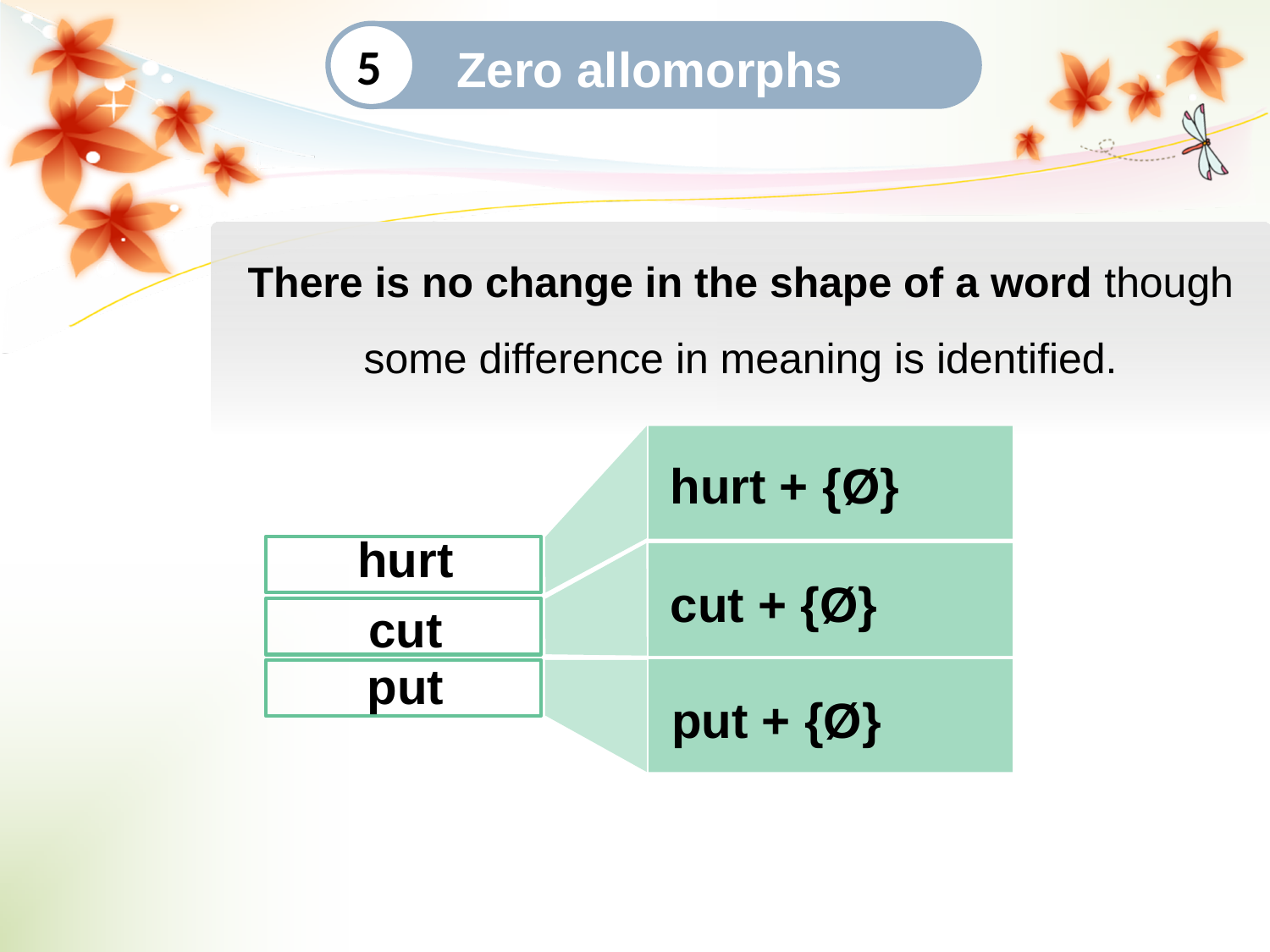

5
Zero allomorphs
There is no change in the shape of a word though some difference in meaning is identified.

hurt + {Ø}
hurt

cut + {Ø}
cut

put

put + {Ø}